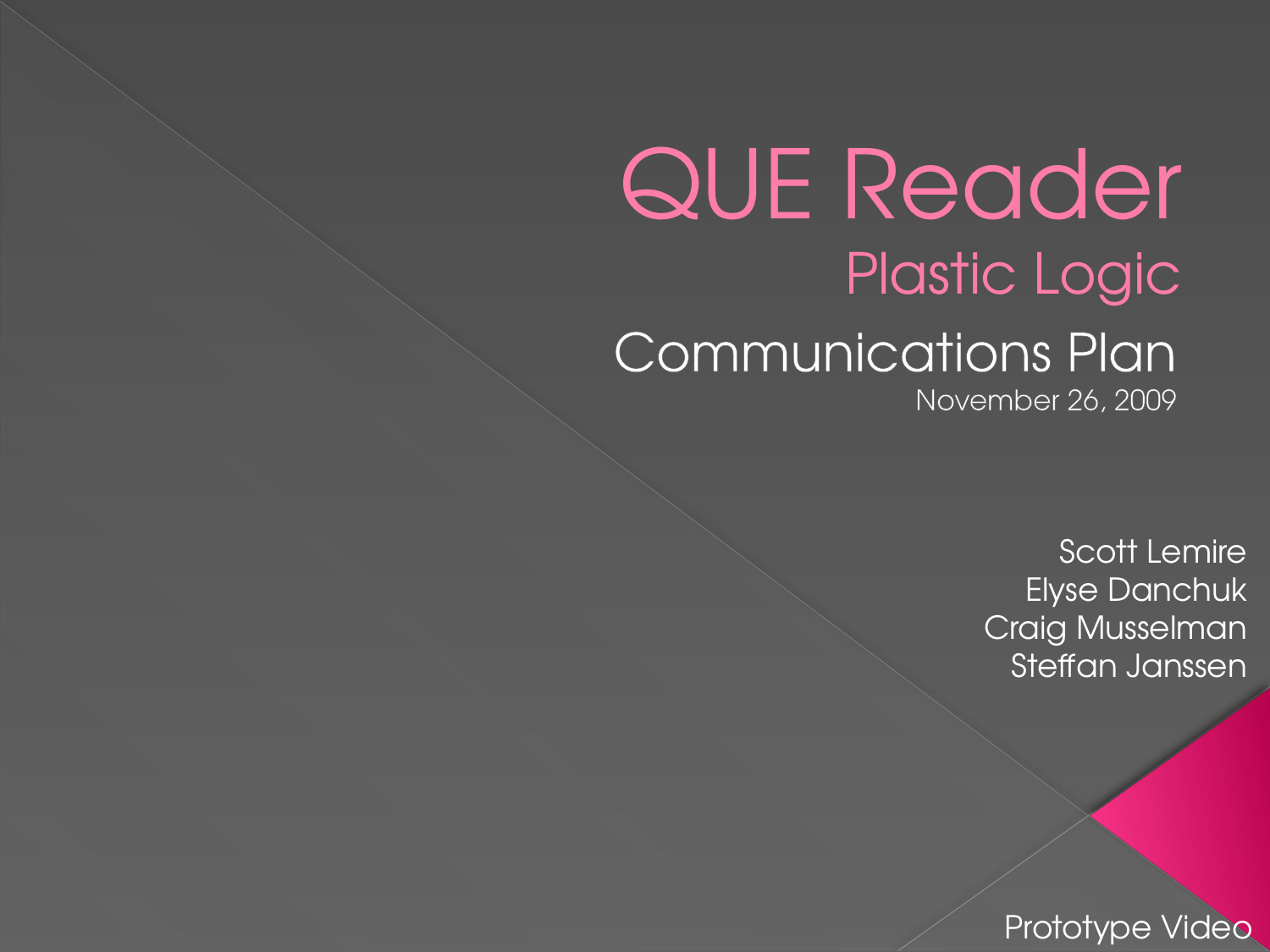

# QUE Reader Plastic Logic
Communications Plan
November 26, 2009
Scott Lemire
Elyse Danchuk
Craig Musselman
Steffan Janssen
Prototype Video